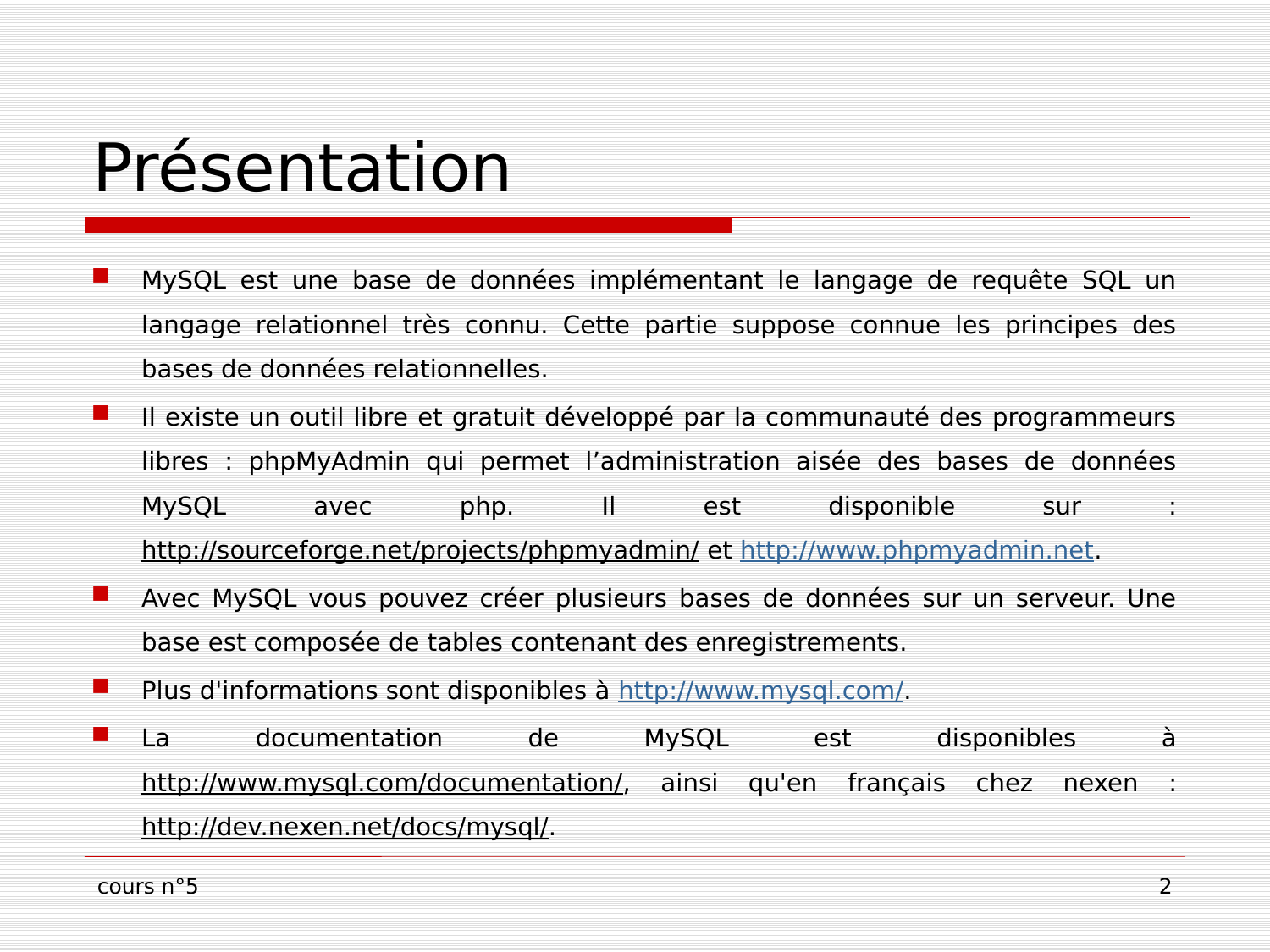

# Présentation
MySQL est une base de données implémentant le langage de requête SQL un langage relationnel très connu. Cette partie suppose connue les principes des bases de données relationnelles.
Il existe un outil libre et gratuit développé par la communauté des programmeurs libres : phpMyAdmin qui permet l’administration aisée des bases de données MySQL avec php. Il est disponible sur : http://sourceforge.net/projects/phpmyadmin/ et http://www.phpmyadmin.net.
Avec MySQL vous pouvez créer plusieurs bases de données sur un serveur. Une base est composée de tables contenant des enregistrements.
Plus d'informations sont disponibles à http://www.mysql.com/.
La documentation de MySQL est disponibles à http://www.mysql.com/documentation/, ainsi qu'en français chez nexen : http://dev.nexen.net/docs/mysql/.

cours n°5
2